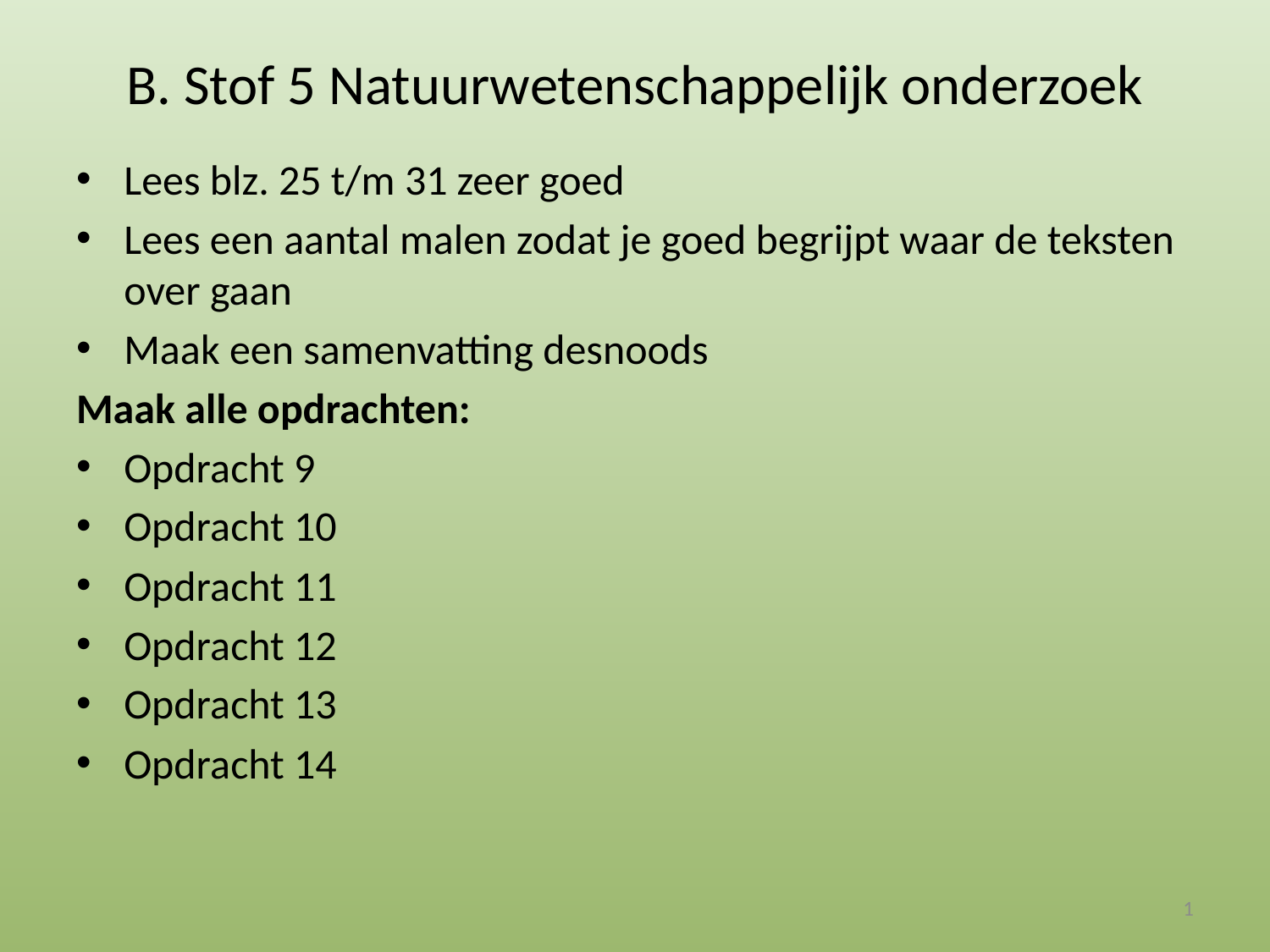

# B. Stof 5 Natuurwetenschappelijk onderzoek
Lees blz. 25 t/m 31 zeer goed
Lees een aantal malen zodat je goed begrijpt waar de teksten over gaan
Maak een samenvatting desnoods
Maak alle opdrachten:
Opdracht 9
Opdracht 10
Opdracht 11
Opdracht 12
Opdracht 13
Opdracht 14
1